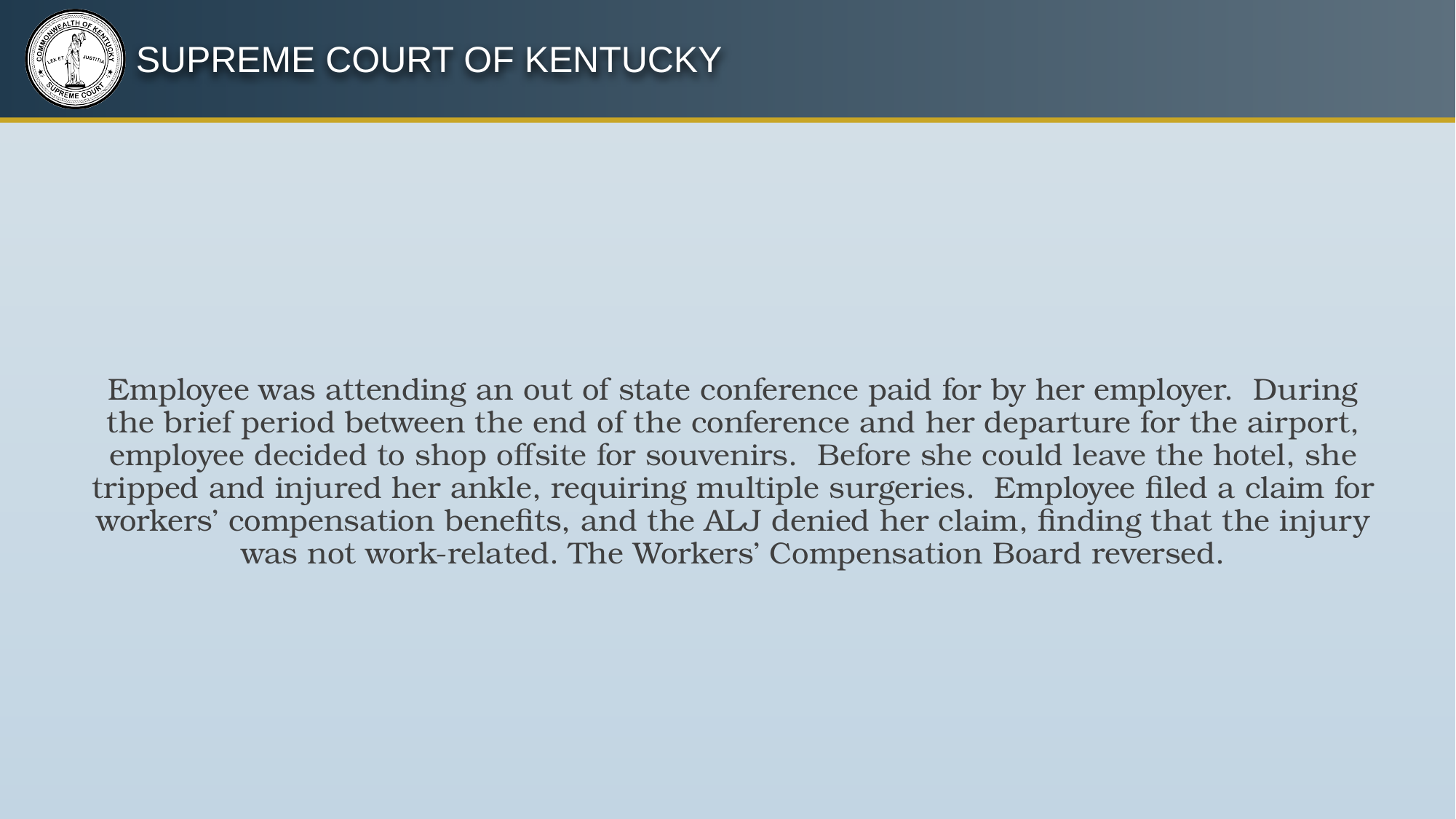

Employee was attending an out of state conference paid for by her employer.  During the brief period between the end of the conference and her departure for the airport, employee decided to shop offsite for souvenirs.  Before she could leave the hotel, she tripped and injured her ankle, requiring multiple surgeries.  Employee filed a claim for workers’ compensation benefits, and the ALJ denied her claim, finding that the injury was not work-related. The Workers’ Compensation Board reversed.